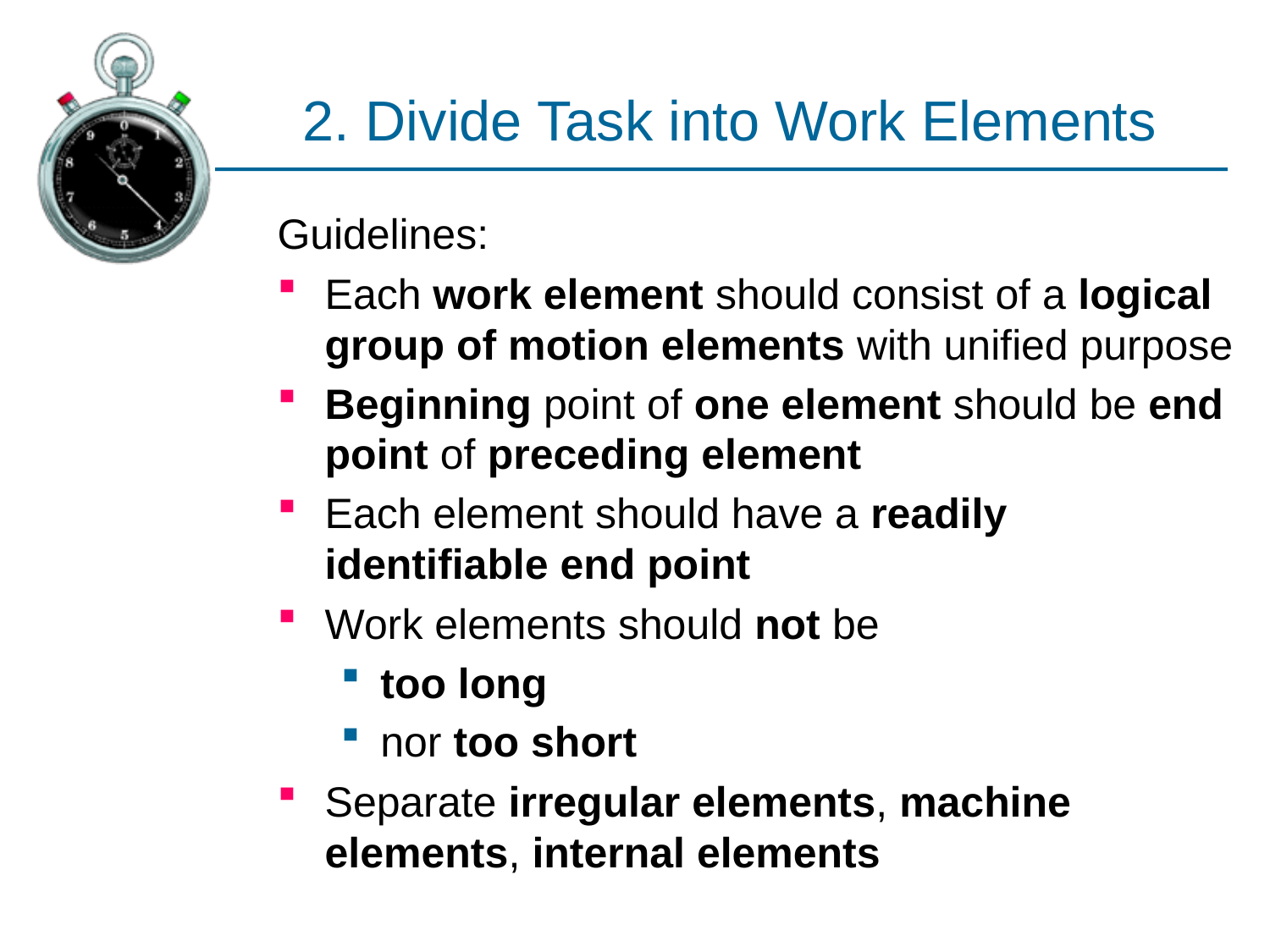

# 2. Divide Task into Work Elements
Guidelines:
Each work element should consist of a logical group of motion elements with unified purpose
Beginning point of one element should be end point of preceding element
Each element should have a readily identifiable end point
Work elements should not be
too long
nor too short
Separate irregular elements, machine elements, internal elements